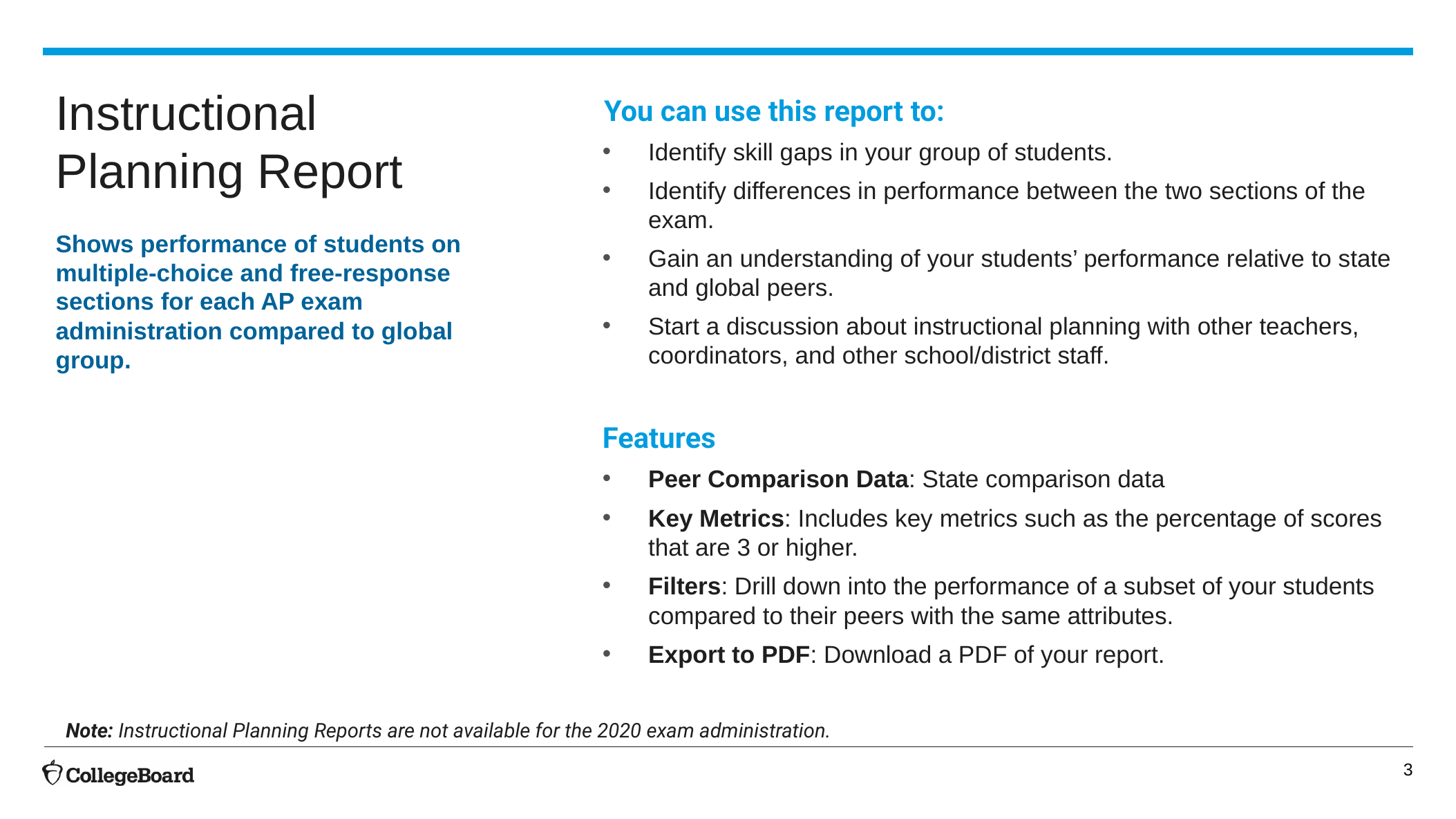

# Instructional Planning Report
You can use this report to:
Identify skill gaps in your group of students.
Identify differences in performance between the two sections of the exam.
Gain an understanding of your students’ performance relative to state and global peers.
Start a discussion about instructional planning with other teachers, coordinators, and other school/district staff.

Features
Peer Comparison Data: State comparison data
Key Metrics: Includes key metrics such as the percentage of scores that are 3 or higher.
Filters: Drill down into the performance of a subset of your students compared to their peers with the same attributes.
Export to PDF: Download a PDF of your report.

Shows performance of students on multiple-choice and free-response sections for each AP exam administration compared to global group.
Note: Instructional Planning Reports are not available for the 2020 exam administration.